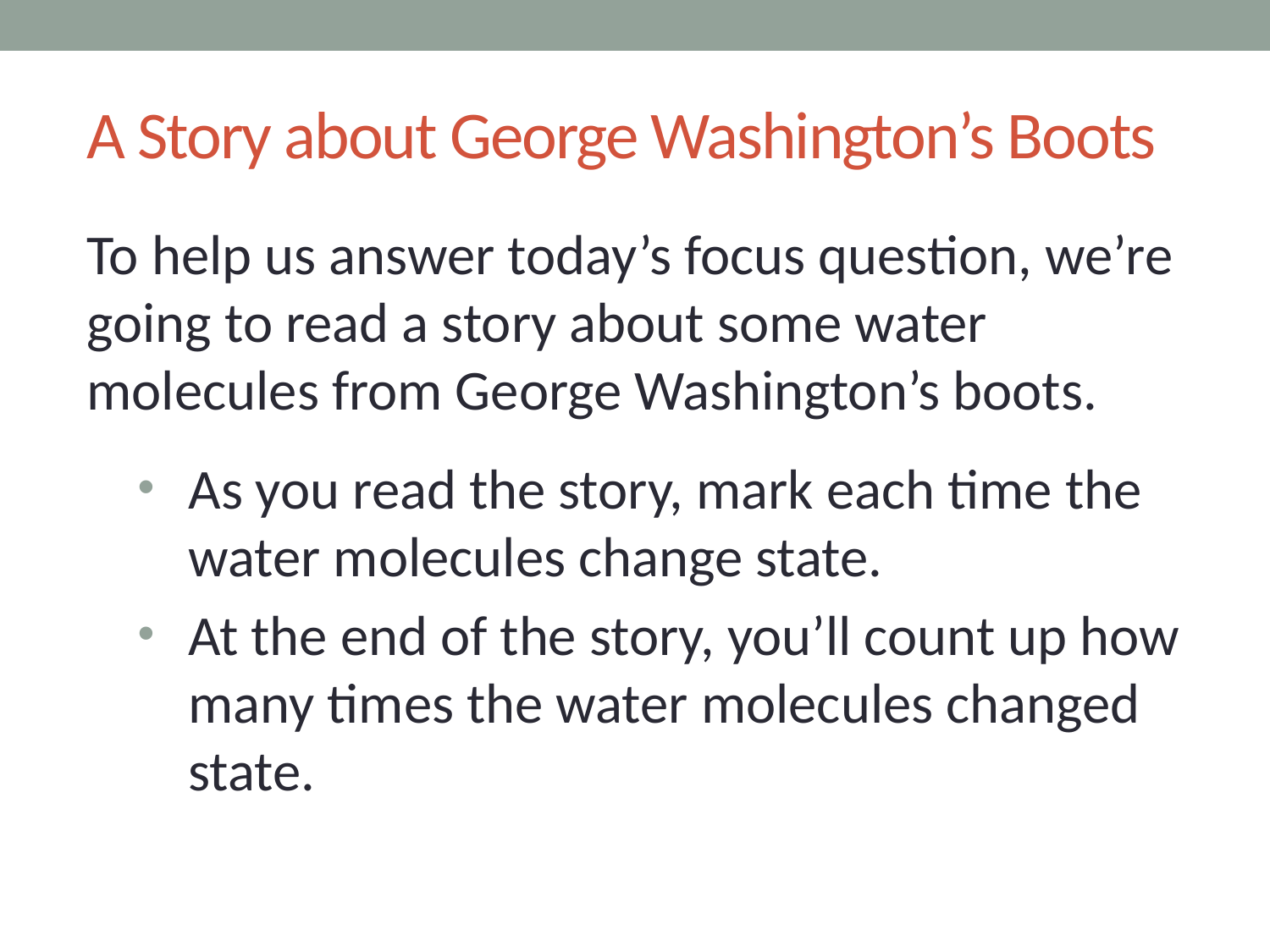

# A Story about George Washington’s Boots
To help us answer today’s focus question, we’re going to read a story about some water molecules from George Washington’s boots.
As you read the story, mark each time the water molecules change state.
At the end of the story, you’ll count up how many times the water molecules changed state.